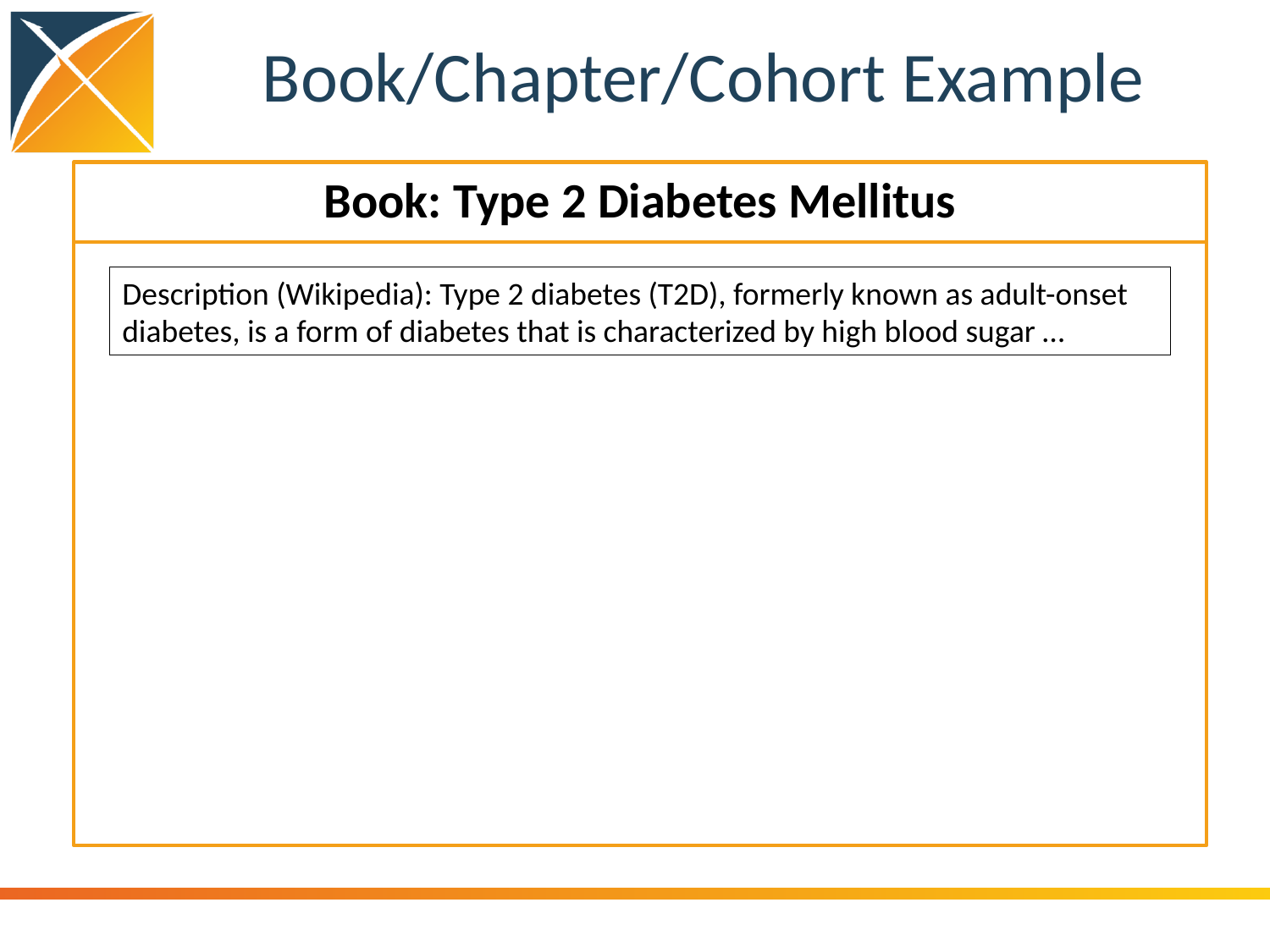

Book/Chapter/Cohort Example
Book: Type 2 Diabetes Mellitus

Description (Wikipedia): Type 2 diabetes (T2D), formerly known as adult-onset diabetes, is a form of diabetes that is characterized by high blood sugar …